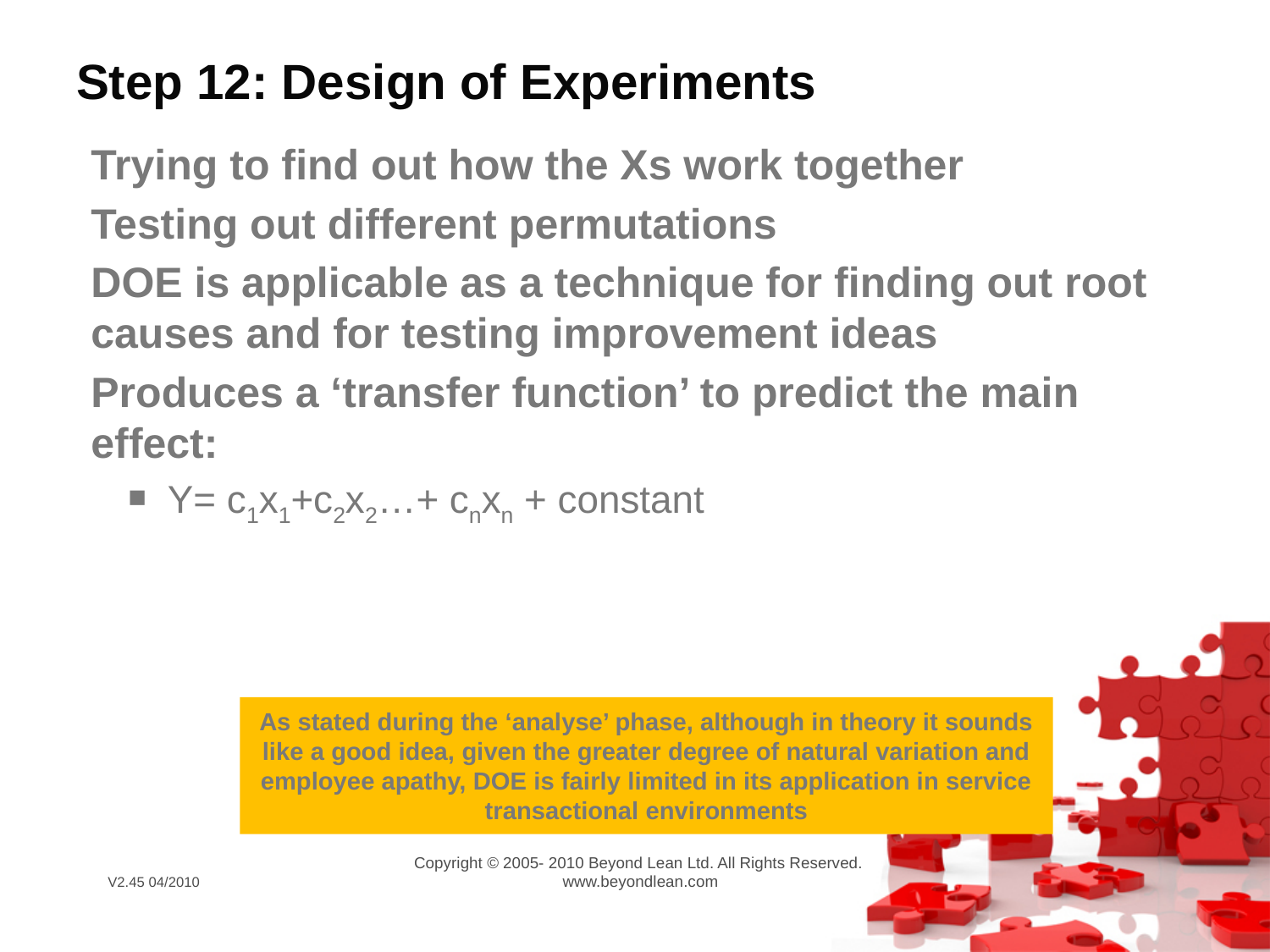

# Step 12: Design of Experiments
Trying to find out how the Xs work together
Testing out different permutations
DOE is applicable as a technique for finding out root causes and for testing improvement ideas
Produces a ‘transfer function’ to predict the main effect:
Y= c1x1+c2x2…+ cnxn + constant

As stated during the ‘analyse’ phase, although in theory it sounds like a good idea, given the greater degree of natural variation and employee apathy, DOE is fairly limited in its application in service transactional environments